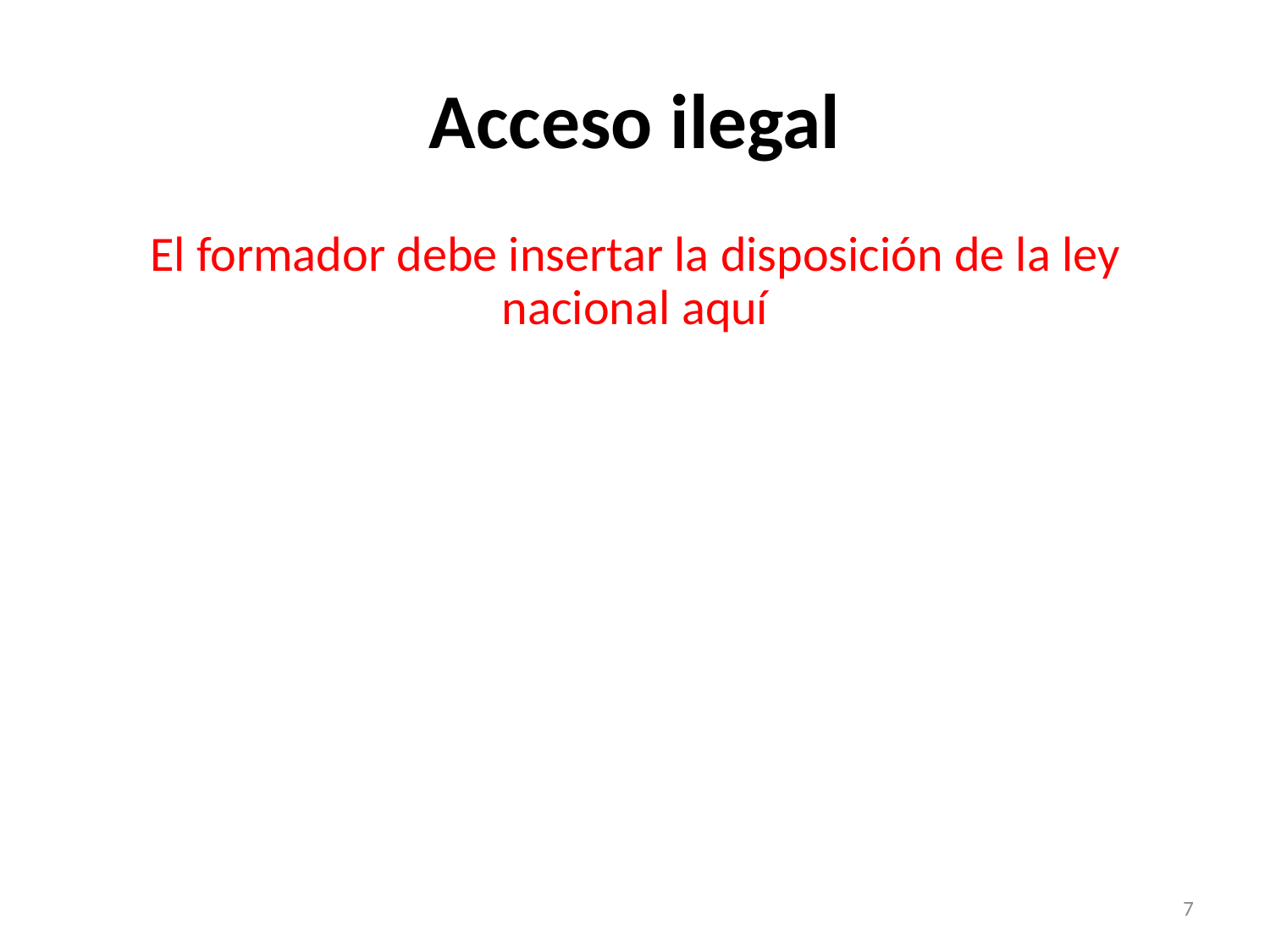

# Acceso ilegal
El formador debe insertar la disposición de la ley nacional aquí
7